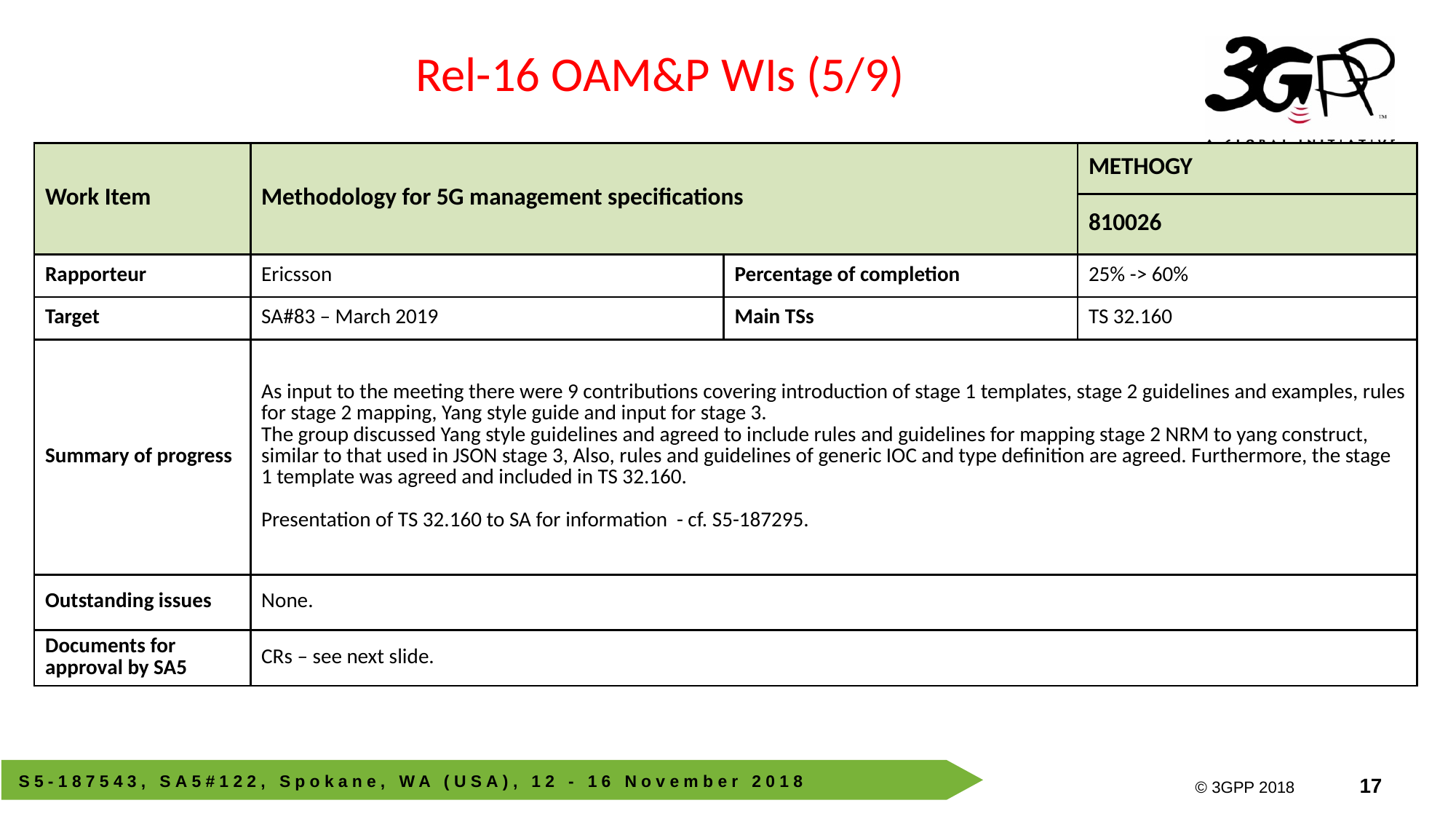

Rel-16 OAM&P WIs (5/9)
| Work Item | Methodology for 5G management specifications |  | METHOGY |
| --- | --- | --- | --- |
|  |  |  | 810026 |
| Rapporteur | Ericsson | Percentage of completion | 25% -> 60% |
| Target | SA#83 – March 2019 | Main TSs | TS 32.160 |
| Summary of progress | As input to the meeting there were 9 contributions covering introduction of stage 1 templates, stage 2 guidelines and examples, rules for stage 2 mapping, Yang style guide and input for stage 3. The group discussed Yang style guidelines and agreed to include rules and guidelines for mapping stage 2 NRM to yang construct, similar to that used in JSON stage 3, Also, rules and guidelines of generic IOC and type definition are agreed. Furthermore, the stage 1 template was agreed and included in TS 32.160. Presentation of TS 32.160 to SA for information - cf. S5-187295. |  |  |
| Outstanding issues | None. |  |  |
| Documents for approval by SA5 | CRs – see next slide. |  |  |